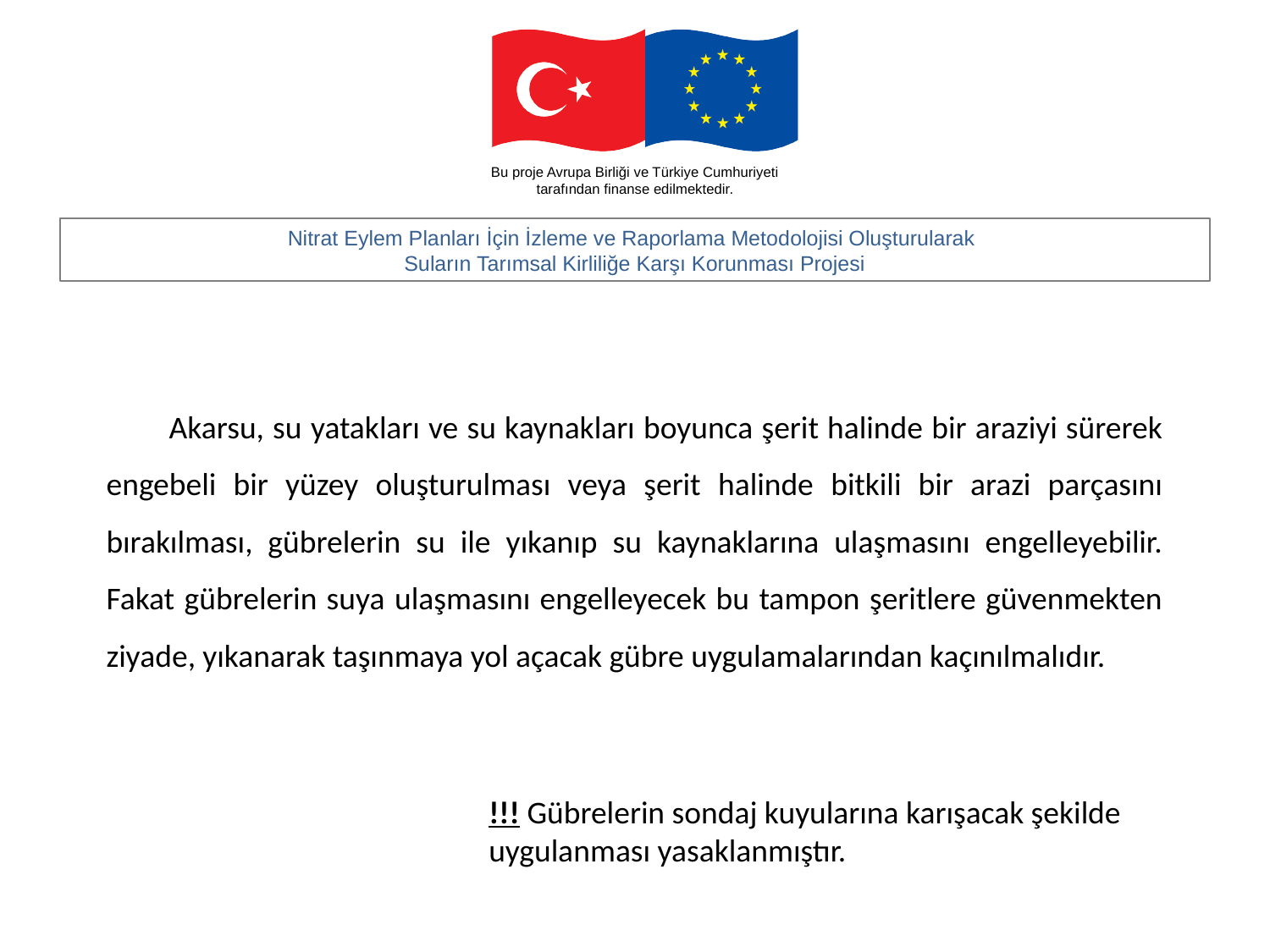

#
Akarsu, su yatakları ve su kaynakları boyunca şerit halinde bir araziyi sürerek engebeli bir yüzey oluşturulması veya şerit halinde bitkili bir arazi parçasını bırakılması, gübrelerin su ile yıkanıp su kaynaklarına ulaşmasını engelleyebilir. Fakat gübrelerin suya ulaşmasını engelleyecek bu tampon şeritlere güvenmekten ziyade, yıkanarak taşınmaya yol açacak gübre uygulamalarından kaçınılmalıdır.
!!! Gübrelerin sondaj kuyularına karışacak şekilde uygulanması yasaklanmıştır.